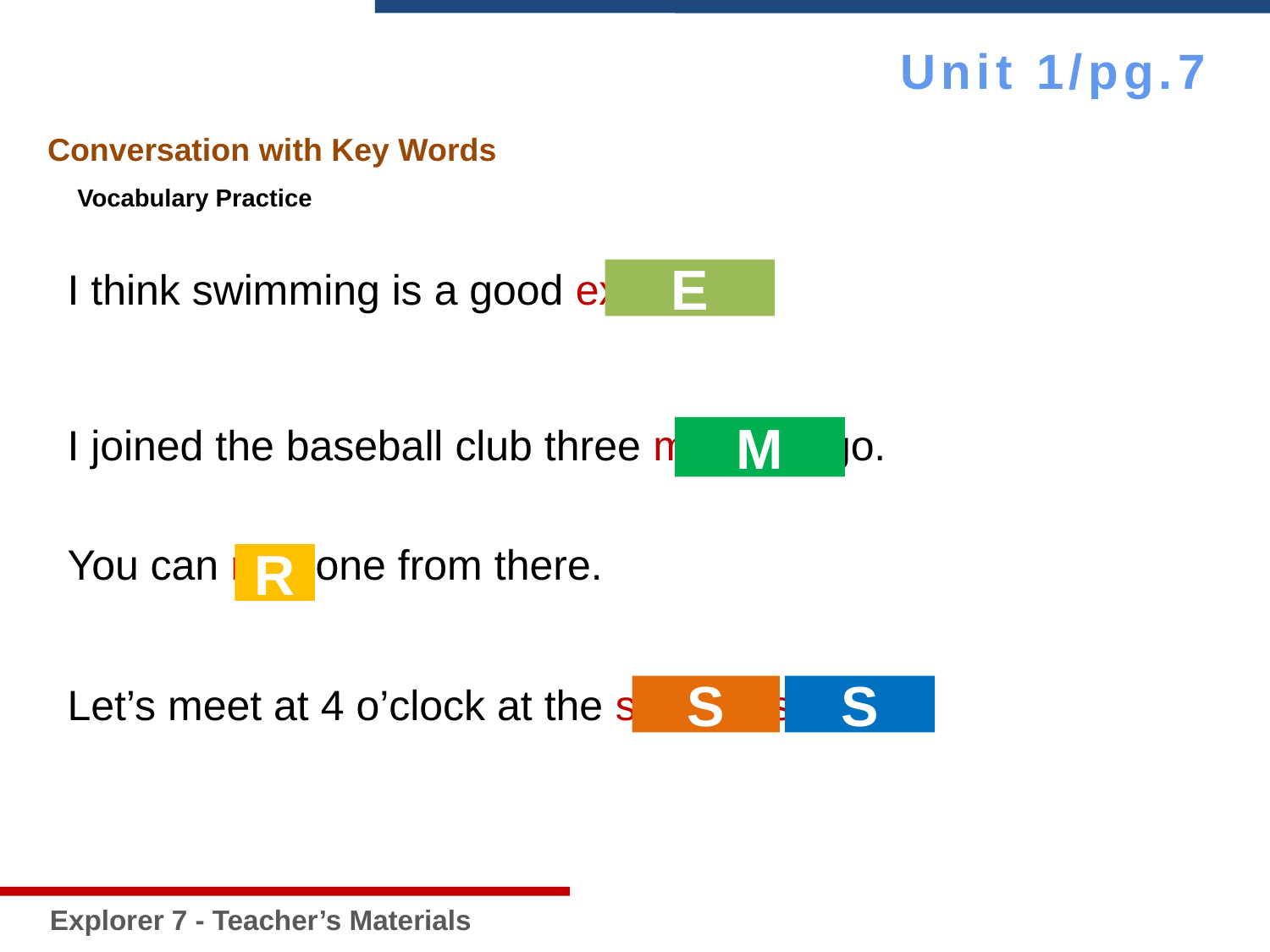

Unit 1/pg.7
Explorer 7 - Teacher’s Materials

Conversation with Key Words

Vocabulary Practice
I think swimming is a good exercise.
E
I joined the baseball club three months ago.
M
You can rent one from there.
R
Let’s meet at 4 o’clock at the subway station.
S
S